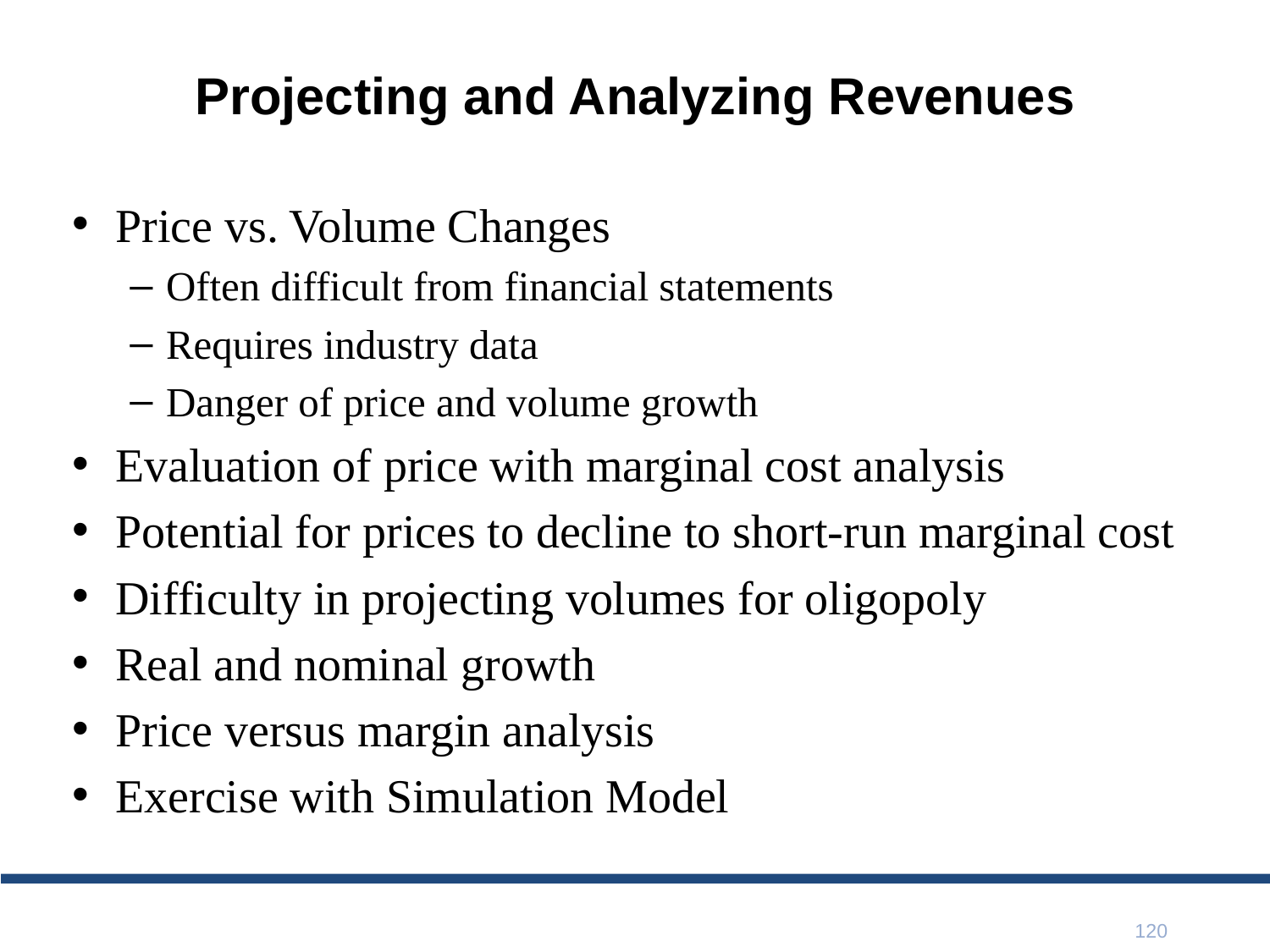

# Projecting and Analyzing Revenues
Price vs. Volume Changes
Often difficult from financial statements
Requires industry data
Danger of price and volume growth
Evaluation of price with marginal cost analysis
Potential for prices to decline to short-run marginal cost
Difficulty in projecting volumes for oligopoly
Real and nominal growth
Price versus margin analysis
Exercise with Simulation Model

120